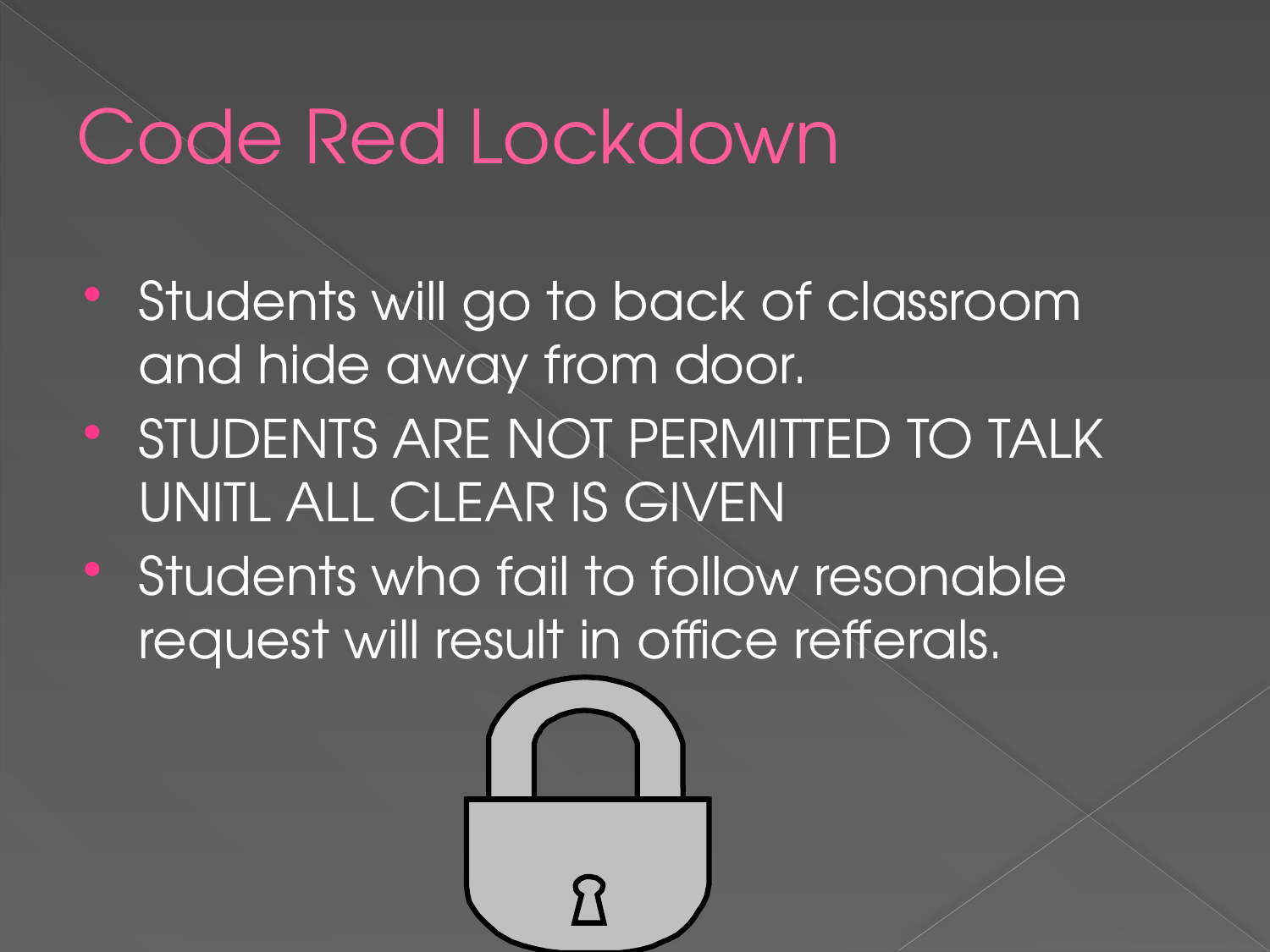

Code Red Lockdown
Students will go to back of classroom and hide away from door.
STUDENTS ARE NOT PERMITTED TO TALK UNITL ALL CLEAR IS GIVEN
Students who fail to follow resonable request will result in office refferals.